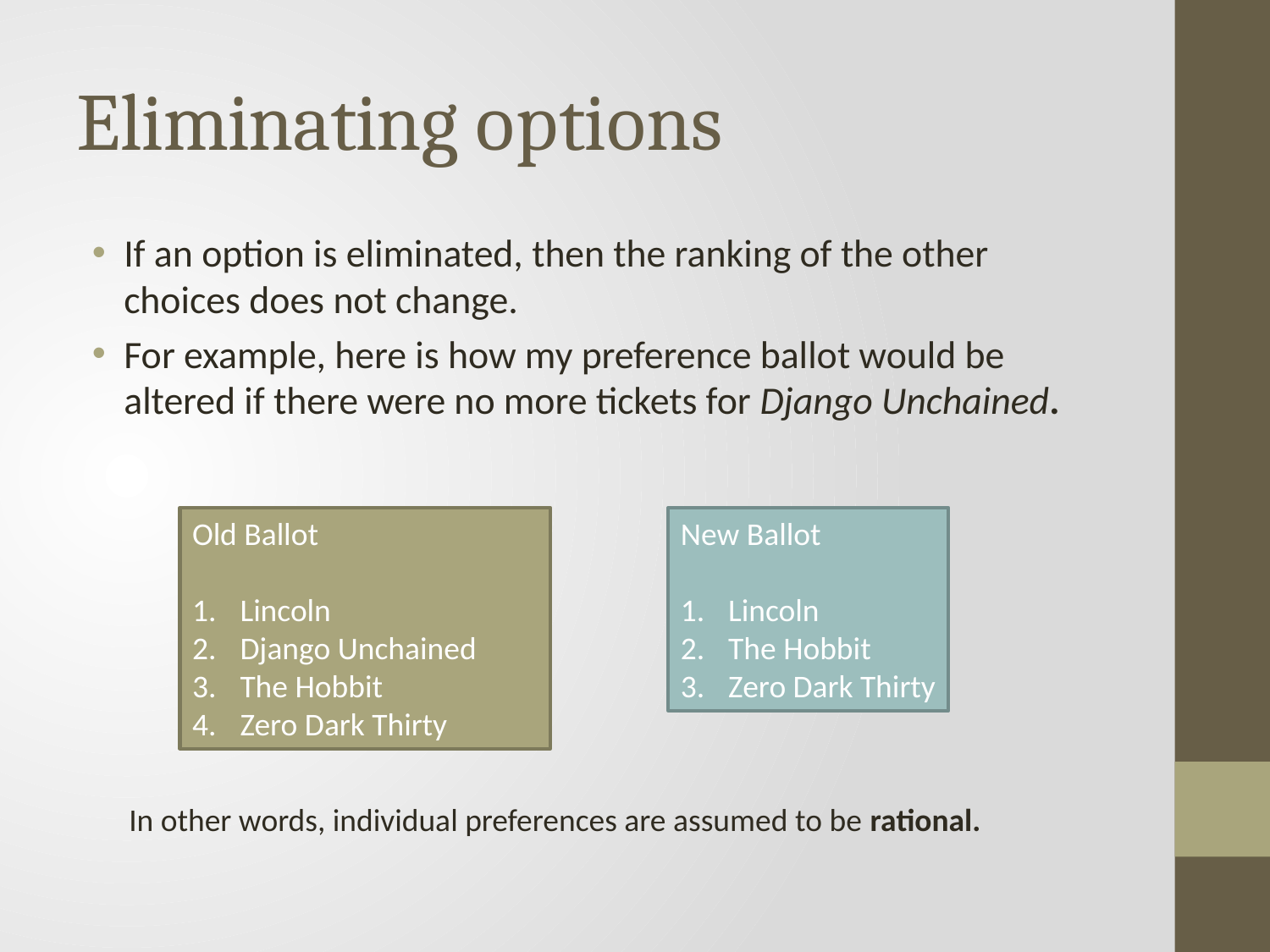

# Eliminating options
If an option is eliminated, then the ranking of the other choices does not change.
For example, here is how my preference ballot would be altered if there were no more tickets for Django Unchained.
Old Ballot

Lincoln
Django Unchained
The Hobbit
Zero Dark Thirty
New Ballot

Lincoln
The Hobbit
Zero Dark Thirty
In other words, individual preferences are assumed to be rational.